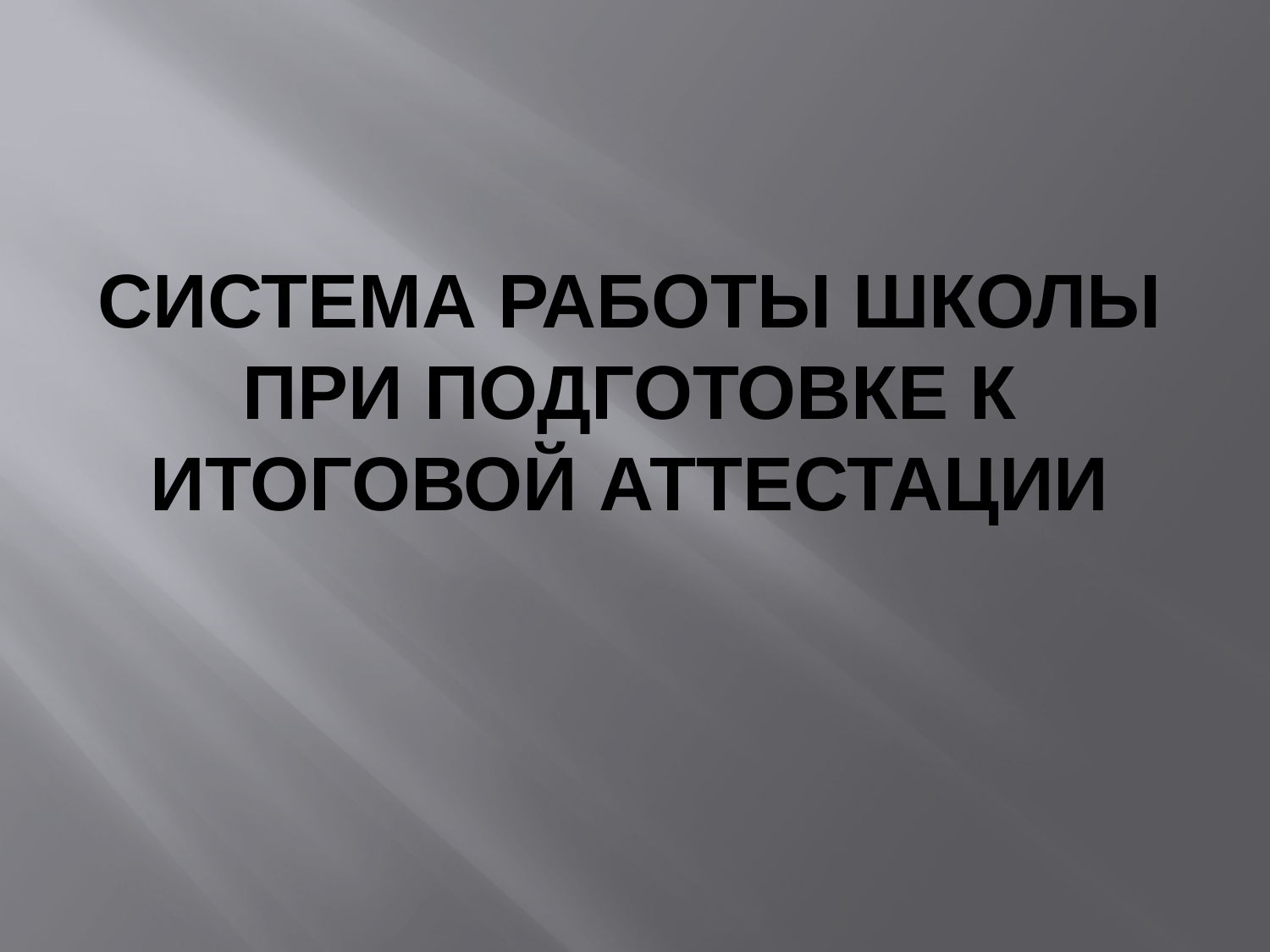

# Система работы школы при подготовке к итоговой аттестации